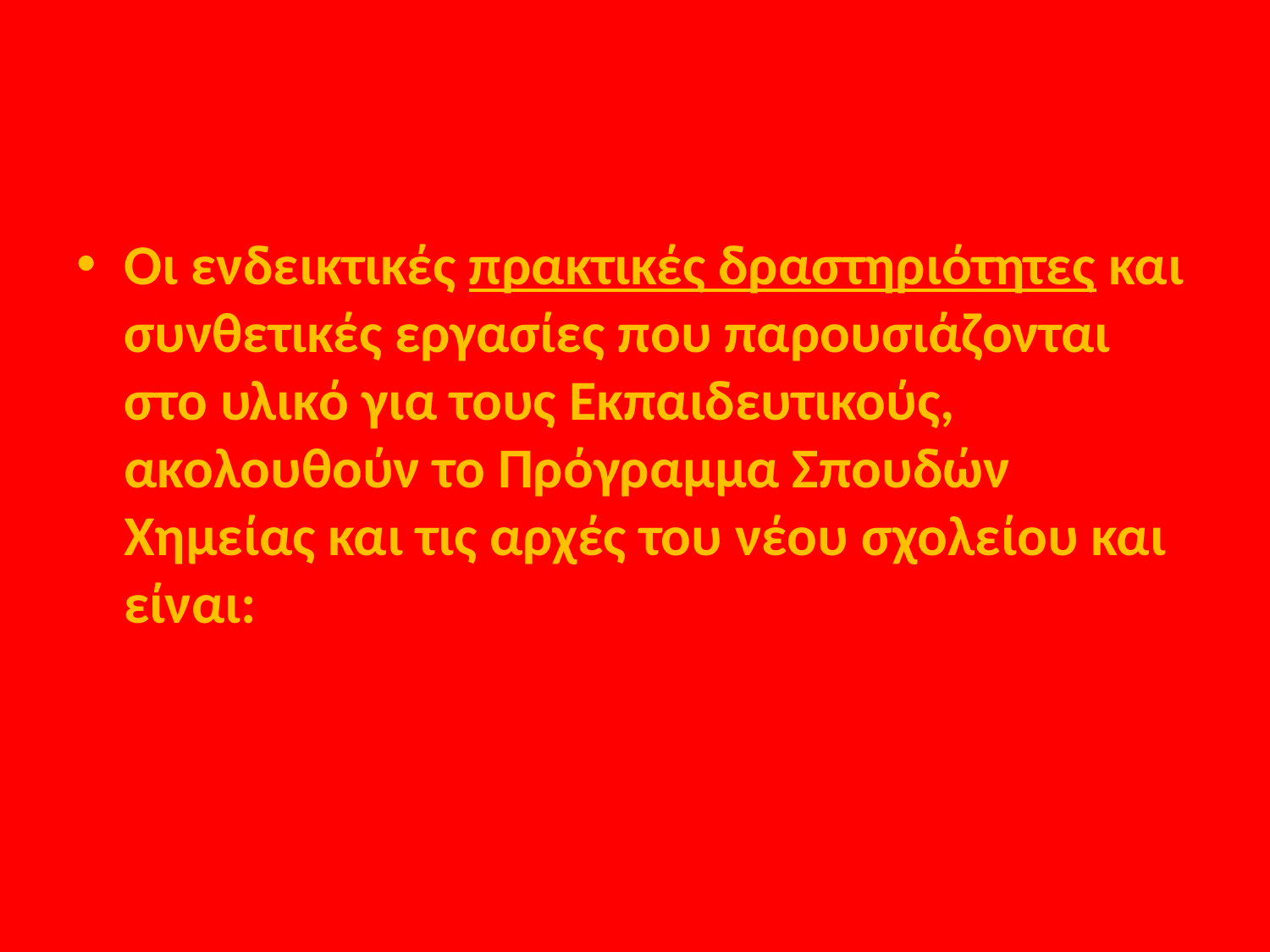

#
Οι ενδεικτικές πρακτικές δραστηριότητες και συνθετικές εργασίες που παρουσιάζονται στο υλικό για τους Εκπαιδευτικούς, ακολουθούν το Πρόγραμμα Σπουδών Χημείας και τις αρχές του νέου σχολείου και είναι: